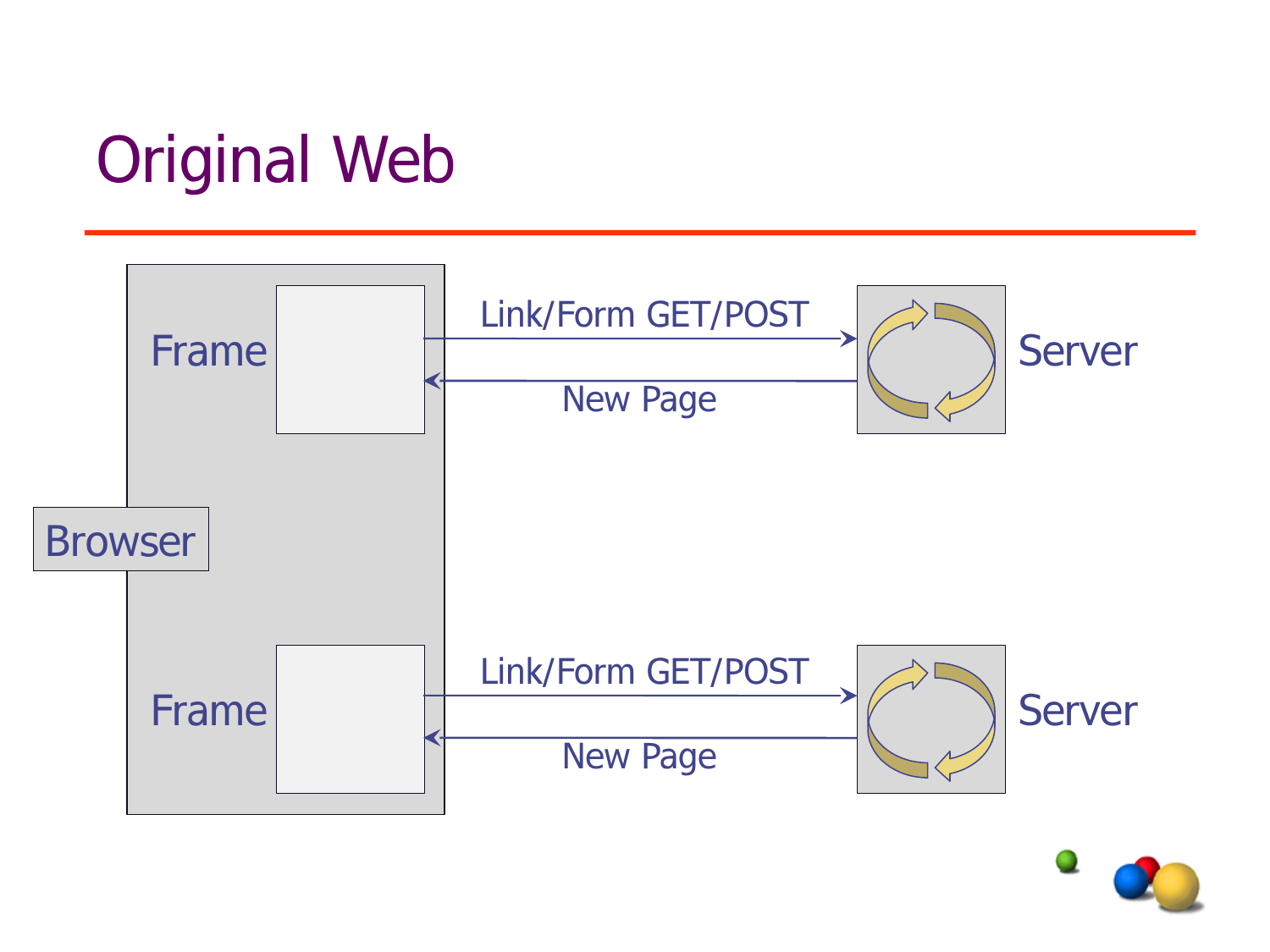

# Original Web

Link/Form GET/POST

Frame
Server
New Page
Browser
Link/Form GET/POST

Frame
Server
New Page